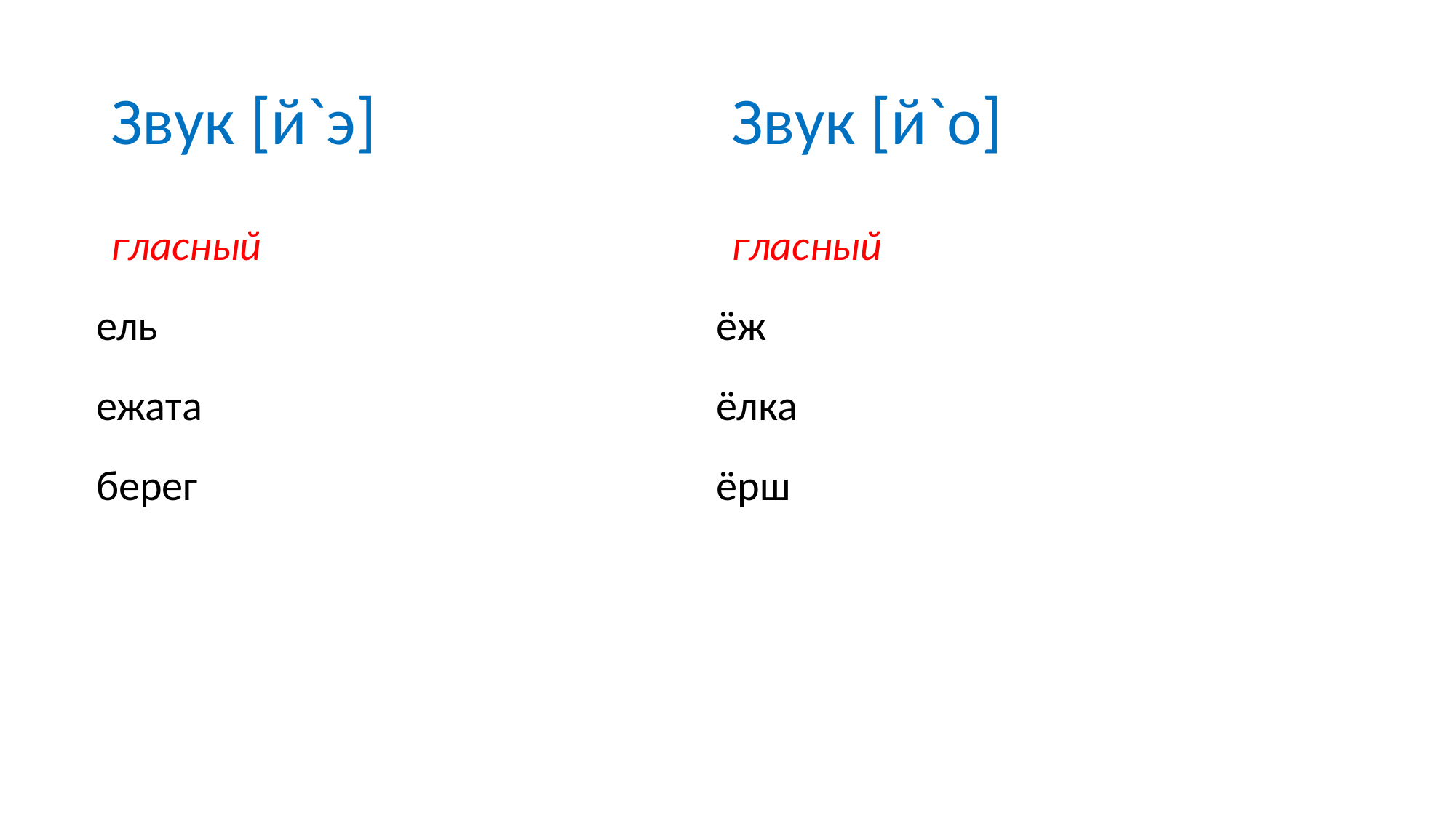

# Звук [й`э]
Звук [й`о]
гласный

гласный

ель
ёж
ежата
ёлка
берег
ёрш